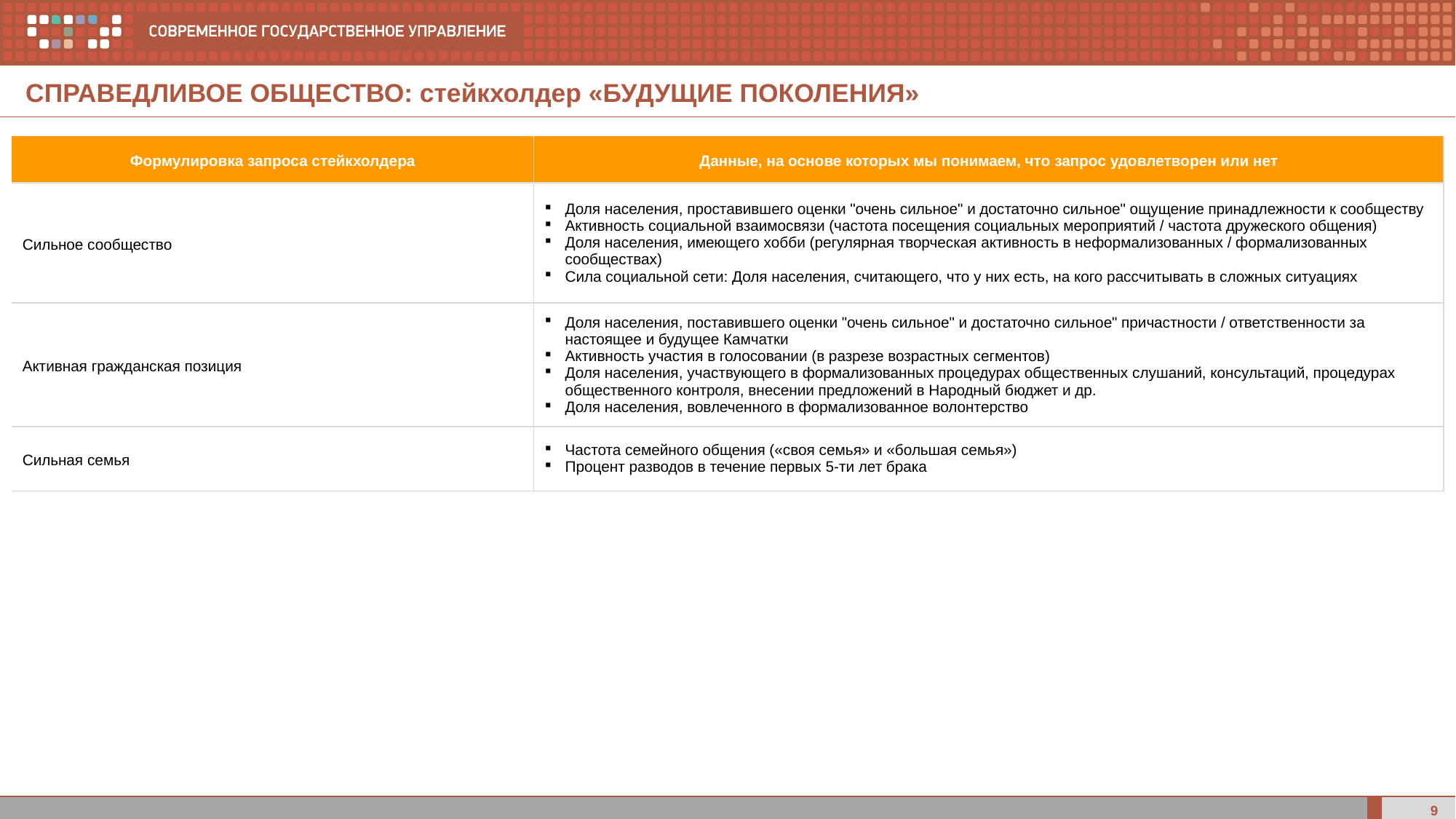

СПРАВЕДЛИВОЕ ОБЩЕСТВО: стейкхолдер «БУДУЩИЕ ПОКОЛЕНИЯ»
| Формулировка запроса стейкхолдера | Данные, на основе которых мы понимаем, что запрос удовлетворен или нет |
| --- | --- |
| Сильное сообщество | Доля населения, проставившего оценки "очень сильное" и достаточно сильное" ощущение принадлежности к сообществу Активность социальной взаимосвязи (частота посещения социальных мероприятий / частота дружеского общения) Доля населения, имеющего хобби (регулярная творческая активность в неформализованных / формализованных сообществах) Сила социальной сети: Доля населения, считающего, что у них есть, на кого рассчитывать в сложных ситуациях |
| Активная гражданская позиция | Доля населения, поставившего оценки "очень сильное" и достаточно сильное" причастности / ответственности за настоящее и будущее Камчатки Активность участия в голосовании (в разрезе возрастных сегментов) Доля населения, участвующего в формализованных процедурах общественных слушаний, консультаций, процедурах общественного контроля, внесении предложений в Народный бюджет и др. Доля населения, вовлеченного в формализованное волонтерство |
| Сильная семья | Частота семейного общения («своя семья» и «большая семья») Процент разводов в течение первых 5-ти лет брака |